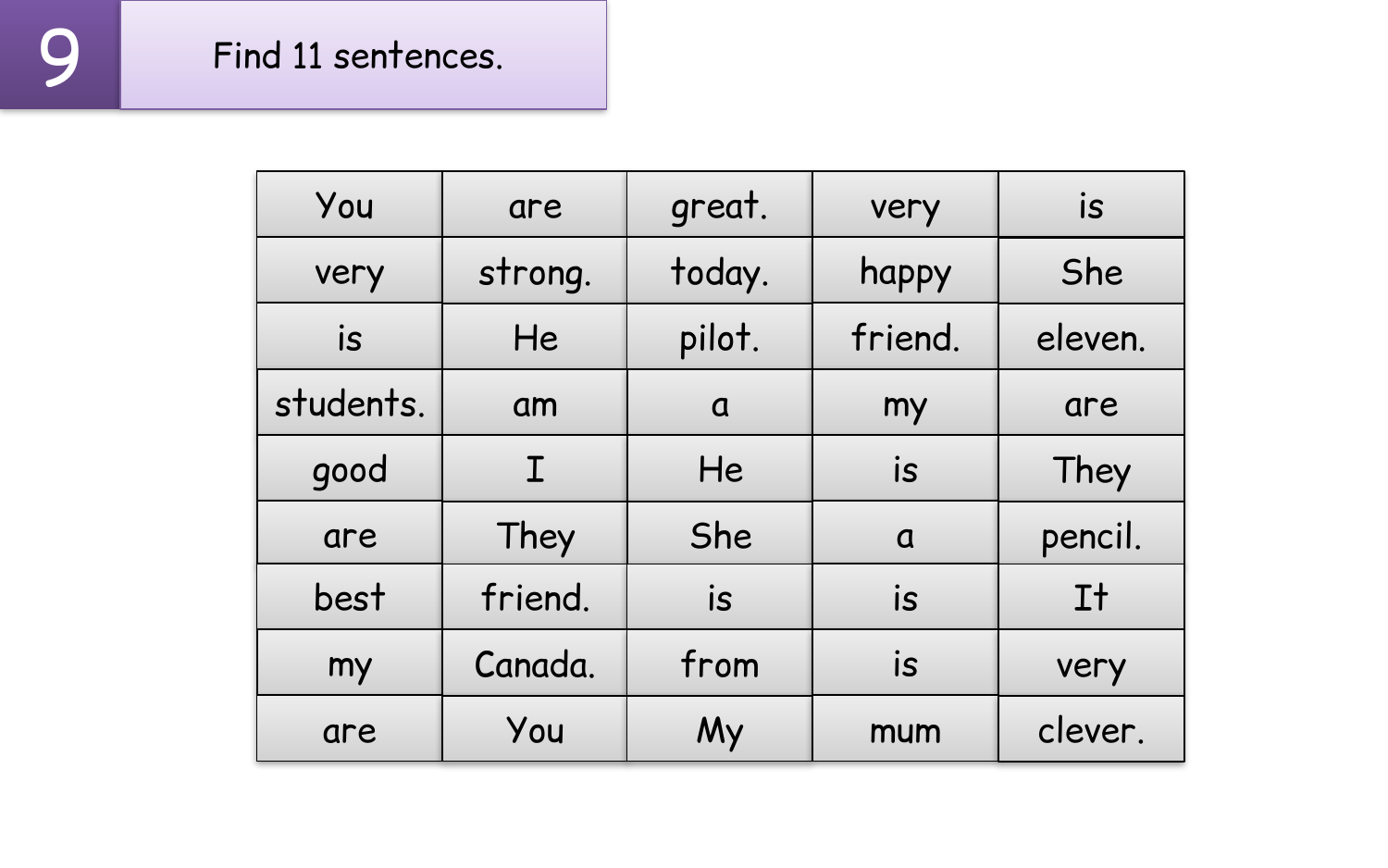

9
Find 11 sentences.
You
are
great.
very
is
very
happy
strong.
today.
She
is
friend.
He
pilot.
eleven.
students.
my
am
a
are
good
is
I
He
They
are
a
They
She
pencil.
best
is
friend.
is
It
my
is
Canada.
from
very
are
mum
You
My
clever.